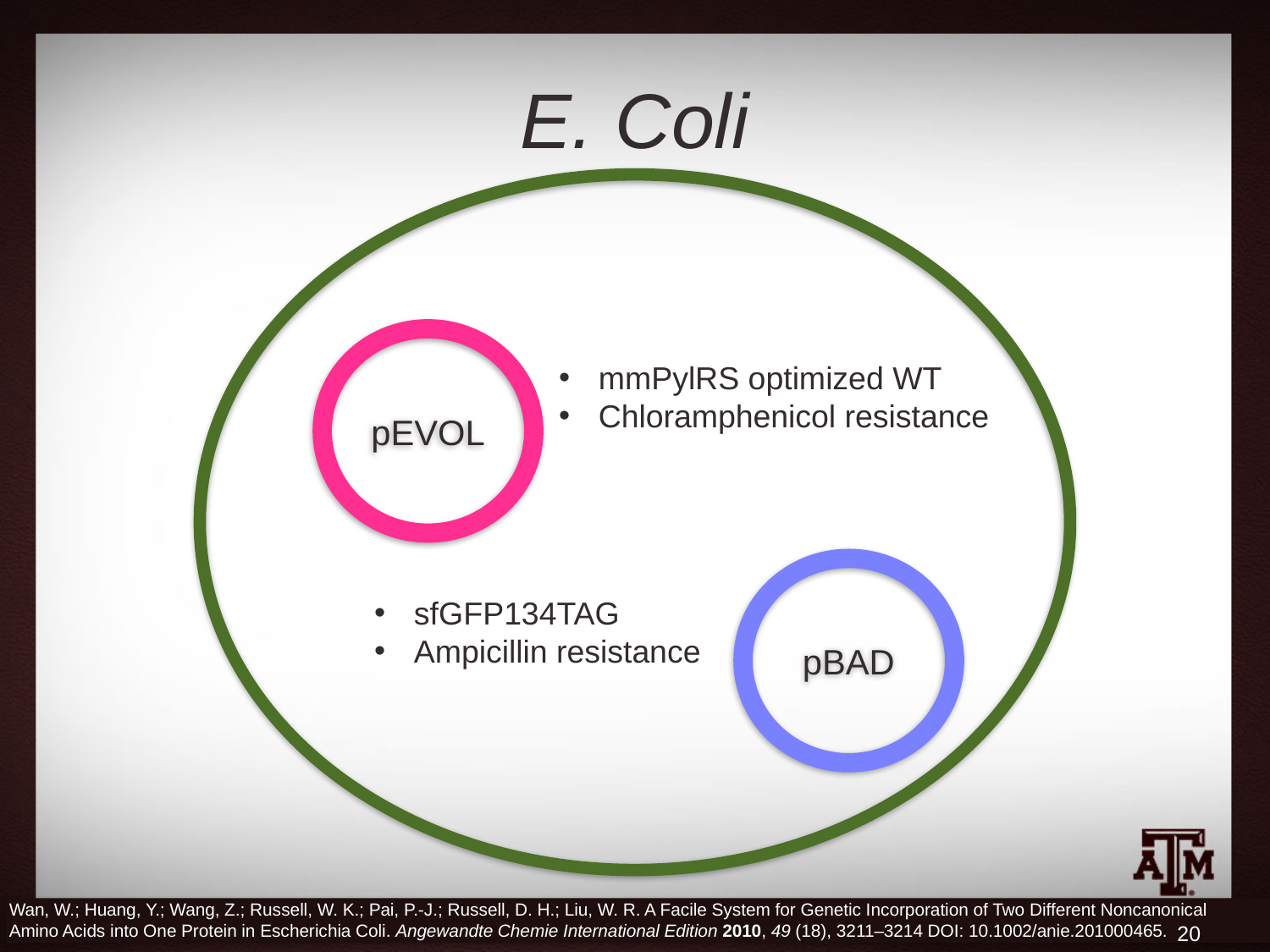

# E. Coli

pEVOL
mmPylRS optimized WT
Chloramphenicol resistance
pBAD
sfGFP134TAG
Ampicillin resistance
Wan, W.; Huang, Y.; Wang, Z.; Russell, W. K.; Pai, P.-J.; Russell, D. H.; Liu, W. R. A Facile System for Genetic Incorporation of Two Different Noncanonical Amino Acids into One Protein in Escherichia Coli. Angewandte Chemie International Edition 2010, 49 (18), 3211–3214 DOI: 10.1002/anie.201000465.

20